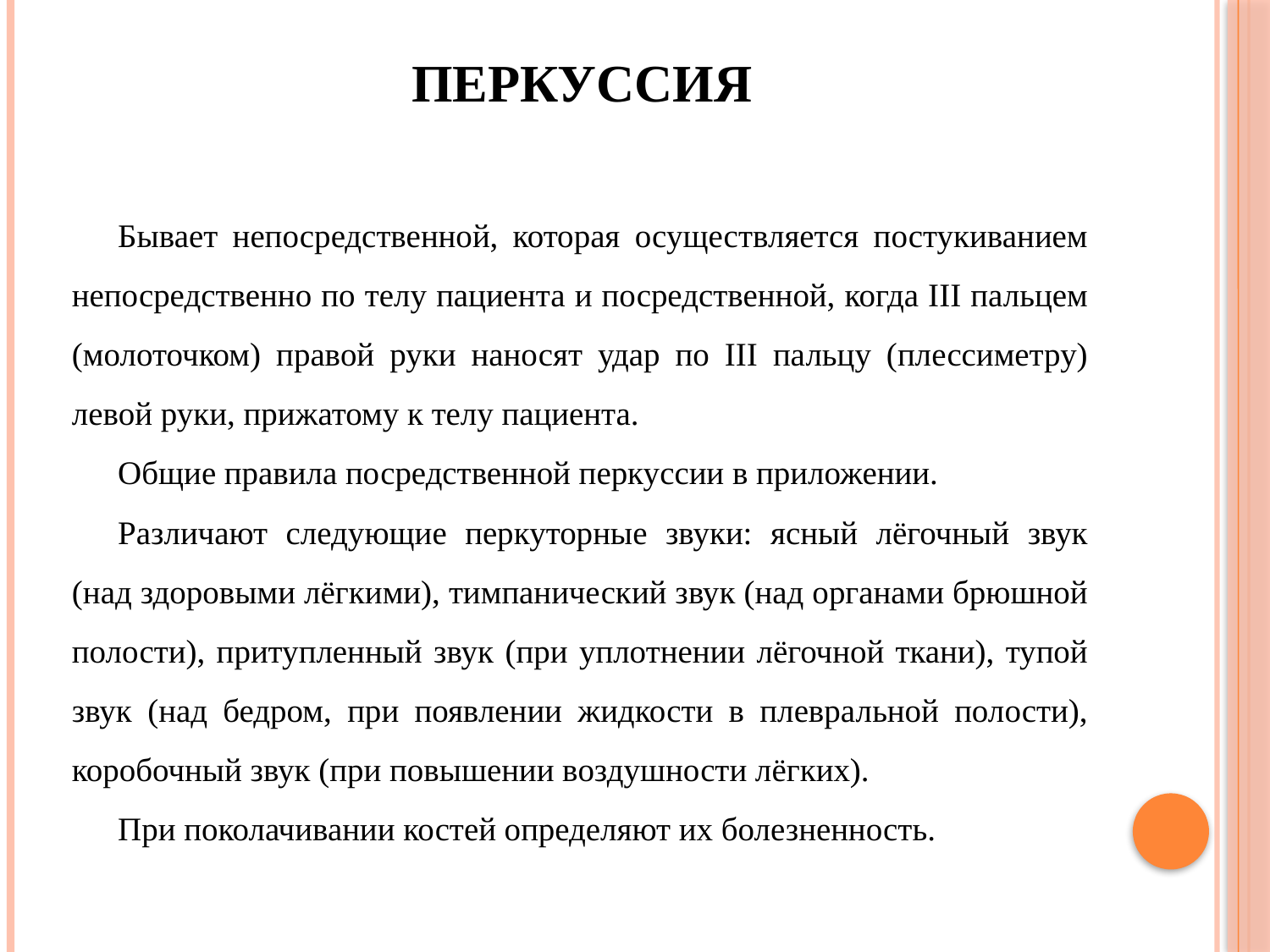

# Перкуссия
Бывает непосредственной, которая осуществляется постукиванием непосредственно по телу пациента и посредственной, когда III пальцем (молоточком) правой руки наносят удар по III пальцу (плессиметру) левой руки, прижатому к телу пациента.
Общие правила посредственной перкуссии в приложении.
Различают следующие перкуторные звуки: ясный лёгочный звук (над здоровыми лёгкими), тимпанический звук (над органами брюшной полости), притупленный звук (при уплотнении лёгочной ткани), тупой звук (над бедром, при появлении жидкости в плевральной полости), коробочный звук (при повышении воздушности лёгких).
При поколачивании костей определяют их болезненность.